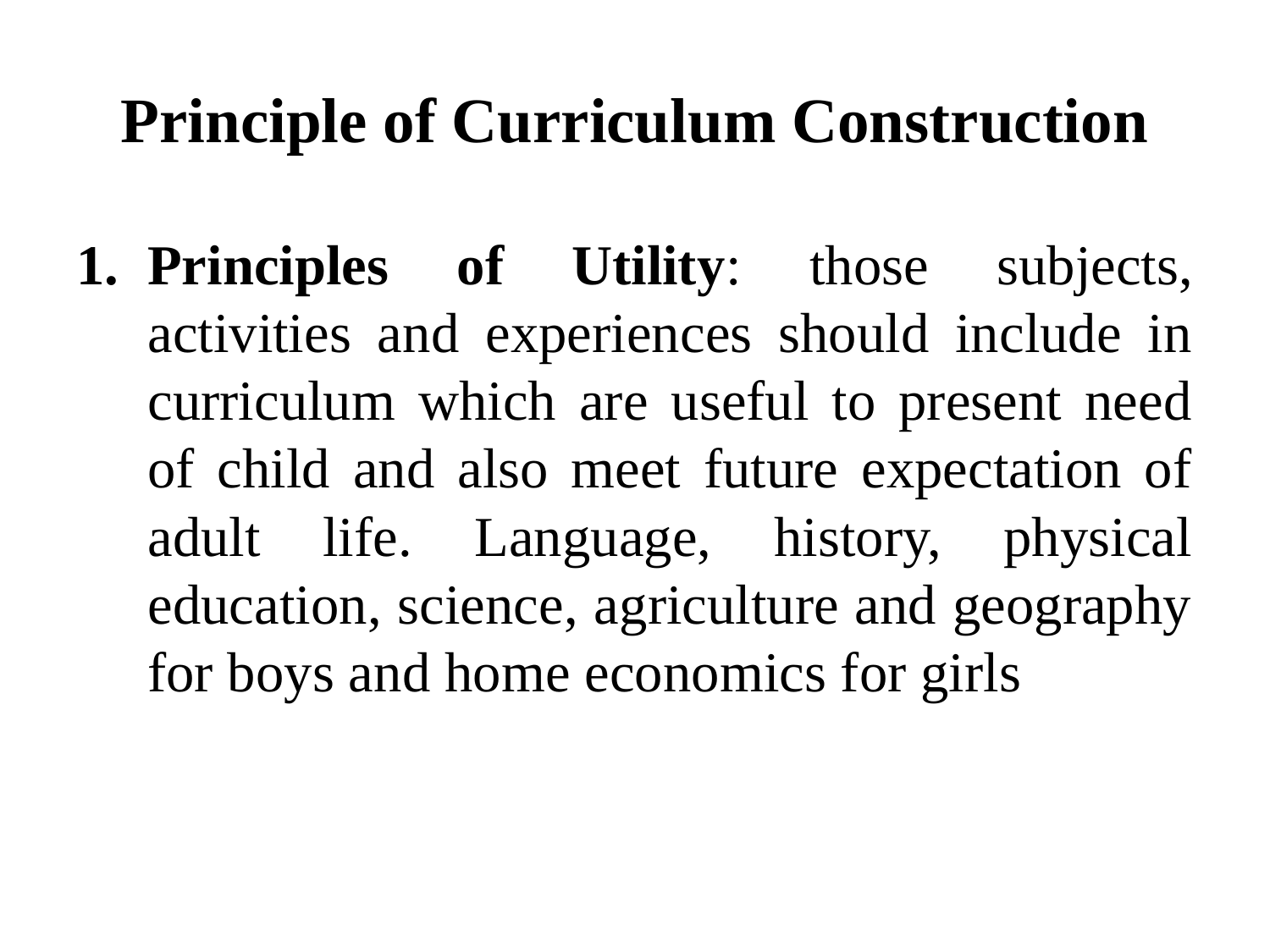

# Principle of Curriculum Construction
Principles of Utility: those subjects, activities and experiences should include in curriculum which are useful to present need of child and also meet future expectation of adult life. Language, history, physical education, science, agriculture and geography for boys and home economics for girls